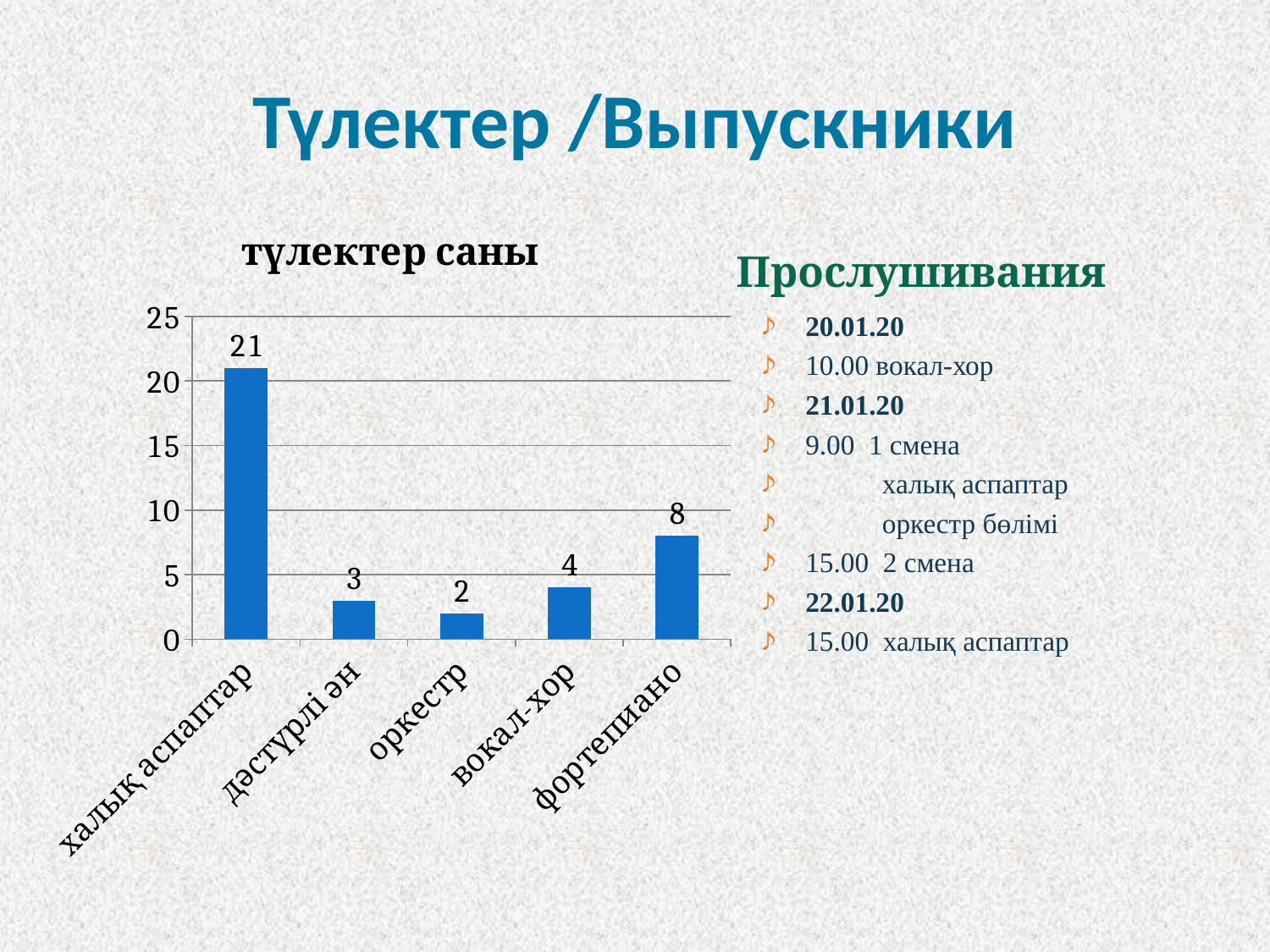

# Түлектер /Выпускники

### Chart:

| Category | түлектер саны |
|---|---|
| халық аспаптар | 21.0 |
| дәстүрлі ән | 3.0 |
| оркестр | 2.0 |
| вокал-хор | 4.0 |
| фортепиано | 8.0 |
Прослушивания
20.01.20
10.00 вокал-хор
21.01.20
9.00  1 смена
           халық аспаптар
           оркестр бөлімі
15.00  2 смена
22.01.20
15.00  халық аспаптар